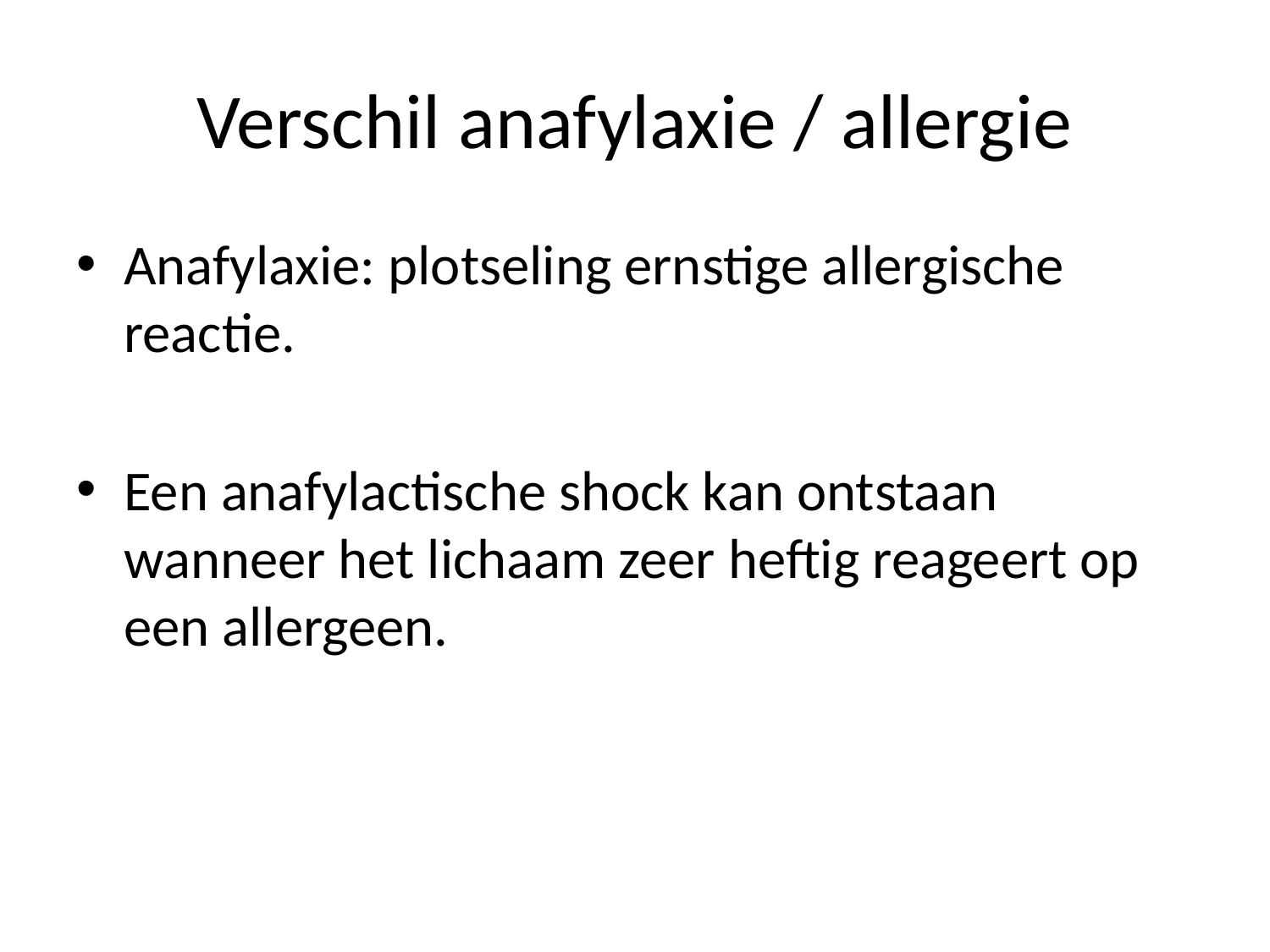

# Verschil anafylaxie / allergie
Anafylaxie: plotseling ernstige allergische reactie.

Een anafylactische shock kan ontstaan wanneer het lichaam zeer heftig reageert op een allergeen.